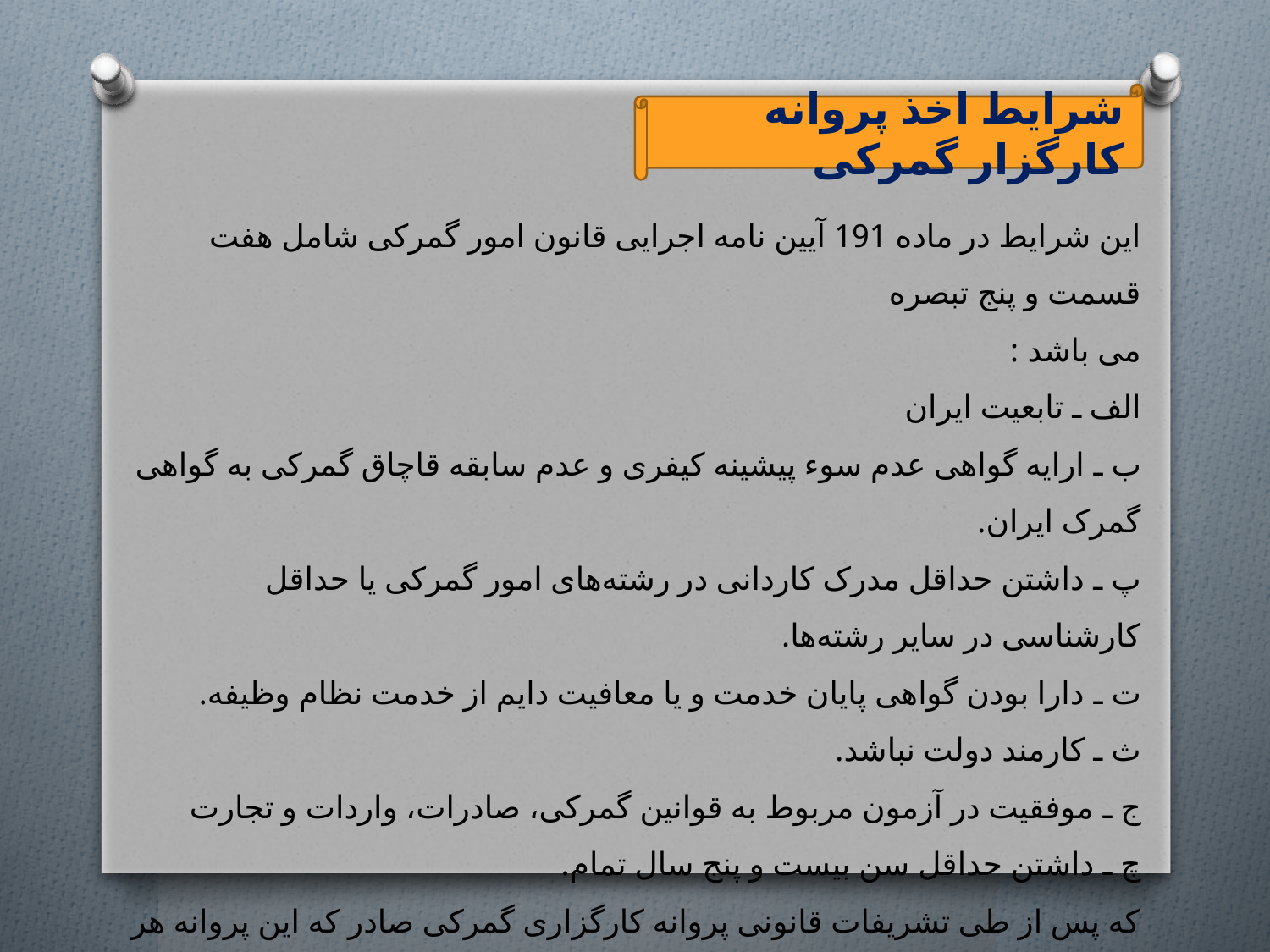

شرایط اخذ پروانه کارگزار گمرکی
این شرایط در ماده 191 آیین نامه اجرایی قانون امور گمرکی شامل هفت قسمت و پنج تبصره
می باشد :
الف ـ تابعیت ایران
ب ـ ارایه گواهی عدم سوء‌ پیشینه کیفری و عدم سابقه قاچاق گمرکی به گواهی گمرک ایران.
پ ـ داشتن حداقل مدرک کاردانی در رشته‌های امور گمرکی یا حداقل کارشناسی در سایر رشته‌ها.
ت ـ دارا بودن گواهی پایان خدمت و یا معافیت دایم از خدمت نظام وظیفه.
ث ـ کارمند دولت نباشد.
ج ـ موفقیت در آزمون مربوط به قوانین گمرکی، صادرات، واردات و تجارت
چ ـ داشتن حداقل سن بیست و پنج سال تمام.
که پس از طی تشریفات قانونی پروانه کارگزاری گمرکی صادر که این پروانه هر دوسال یکبار بشرط عدم بدهی مالیاتی قابل تمدید می باشد.